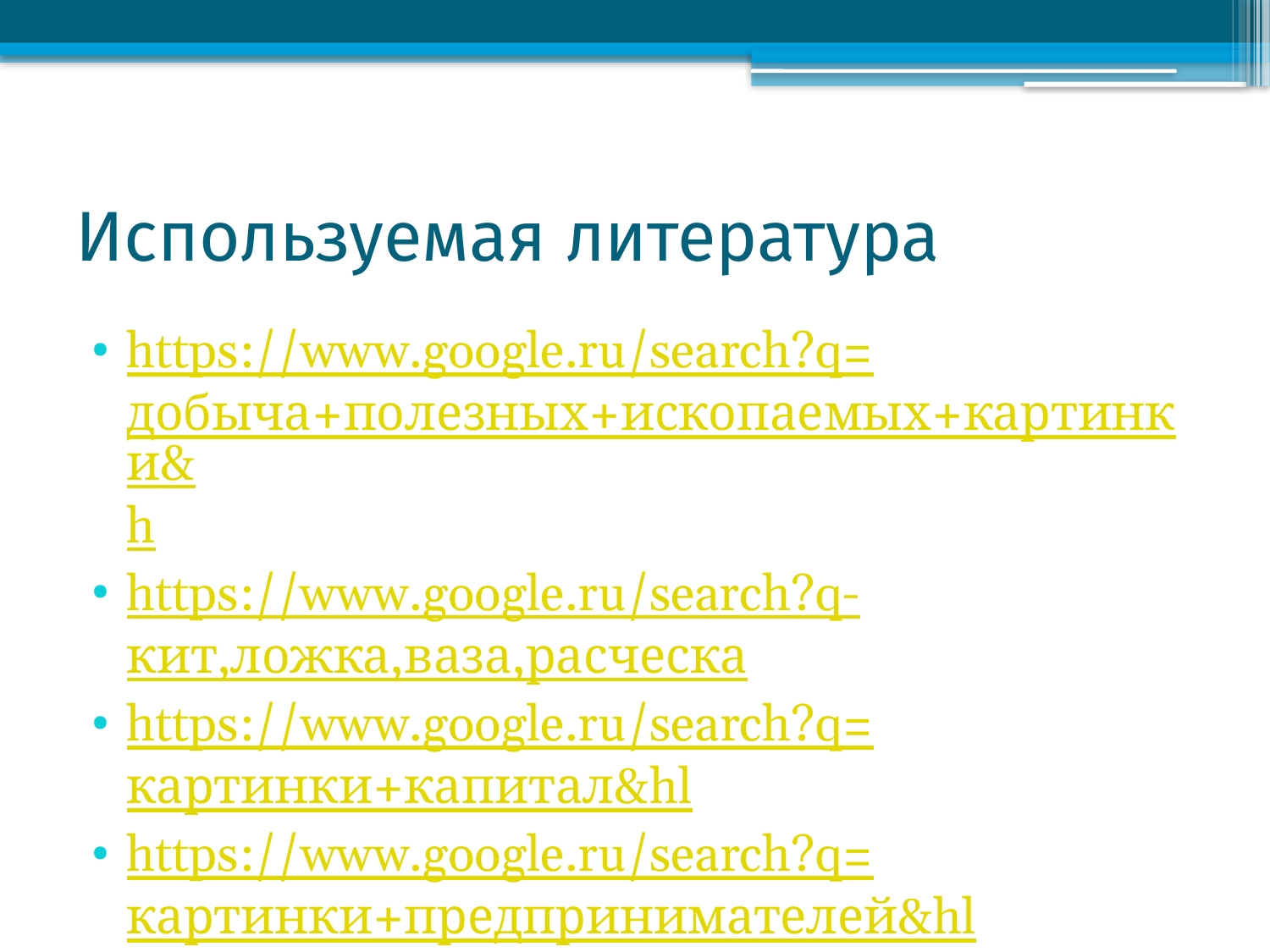

# Используемая литература
https://www.google.ru/search?q=добыча+полезных+ископаемых+картинки&h
https://www.google.ru/search?q-кит,ложка,ваза,расческа
https://www.google.ru/search?q=картинки+капитал&hl
https://www.google.ru/search?q=картинки+предпринимателей&hl